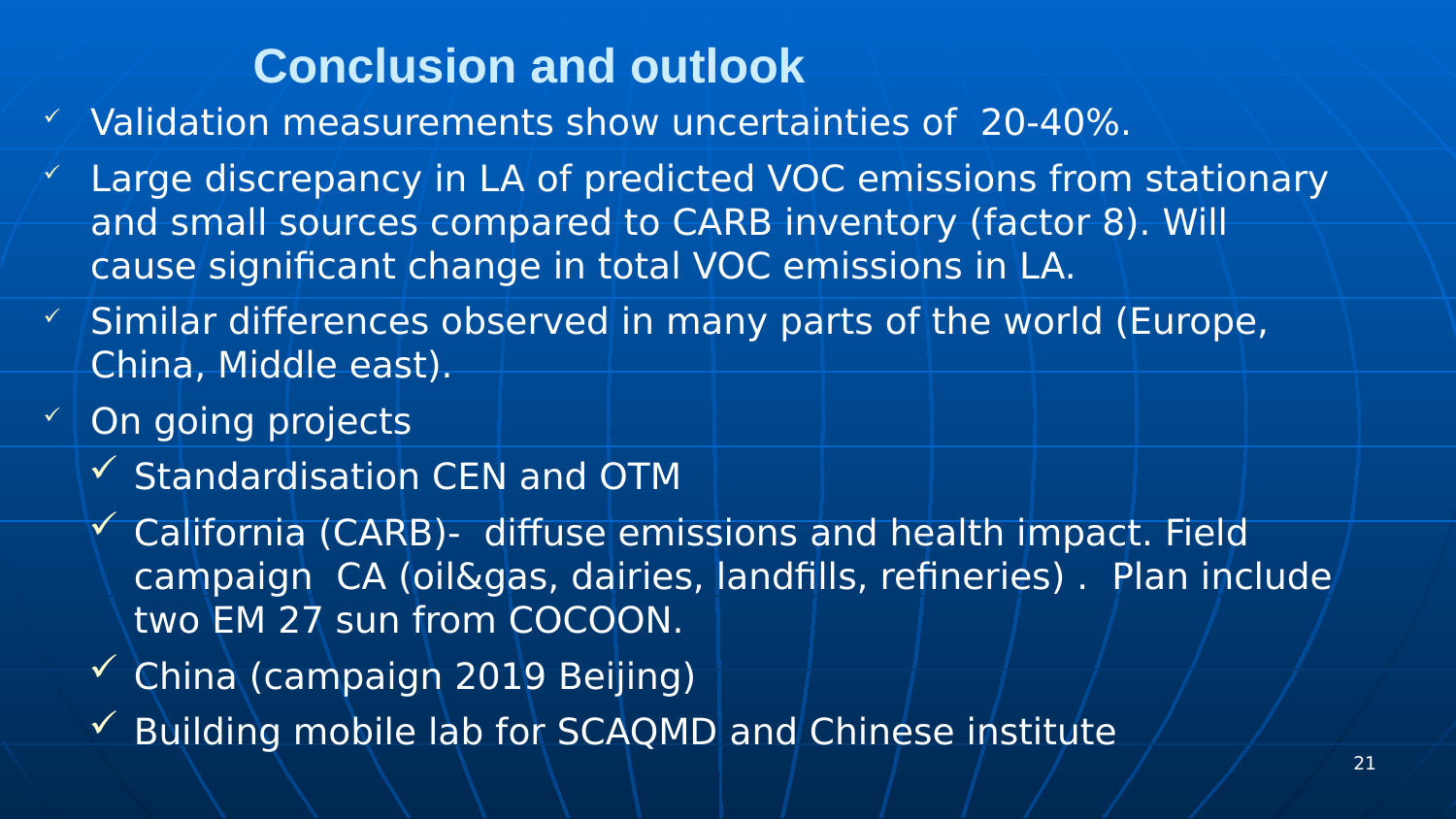

Conclusion and outlook

Validation measurements show uncertainties of  20-40%.
Large discrepancy in LA of predicted VOC emissions from stationary and small sources compared to CARB inventory (factor 8). Will cause significant change in total VOC emissions in LA.
Similar differences observed in many parts of the world (Europe, China, Middle east).
On going projects
Standardisation CEN and OTM
California (CARB)-  diffuse emissions and health impact. Field campaign  CA (oil&gas, dairies, landfills, refineries) .  Plan include two EM 27 sun from COCOON.
China (campaign 2019 Beijing)
Building mobile lab for SCAQMD and Chinese institute
21